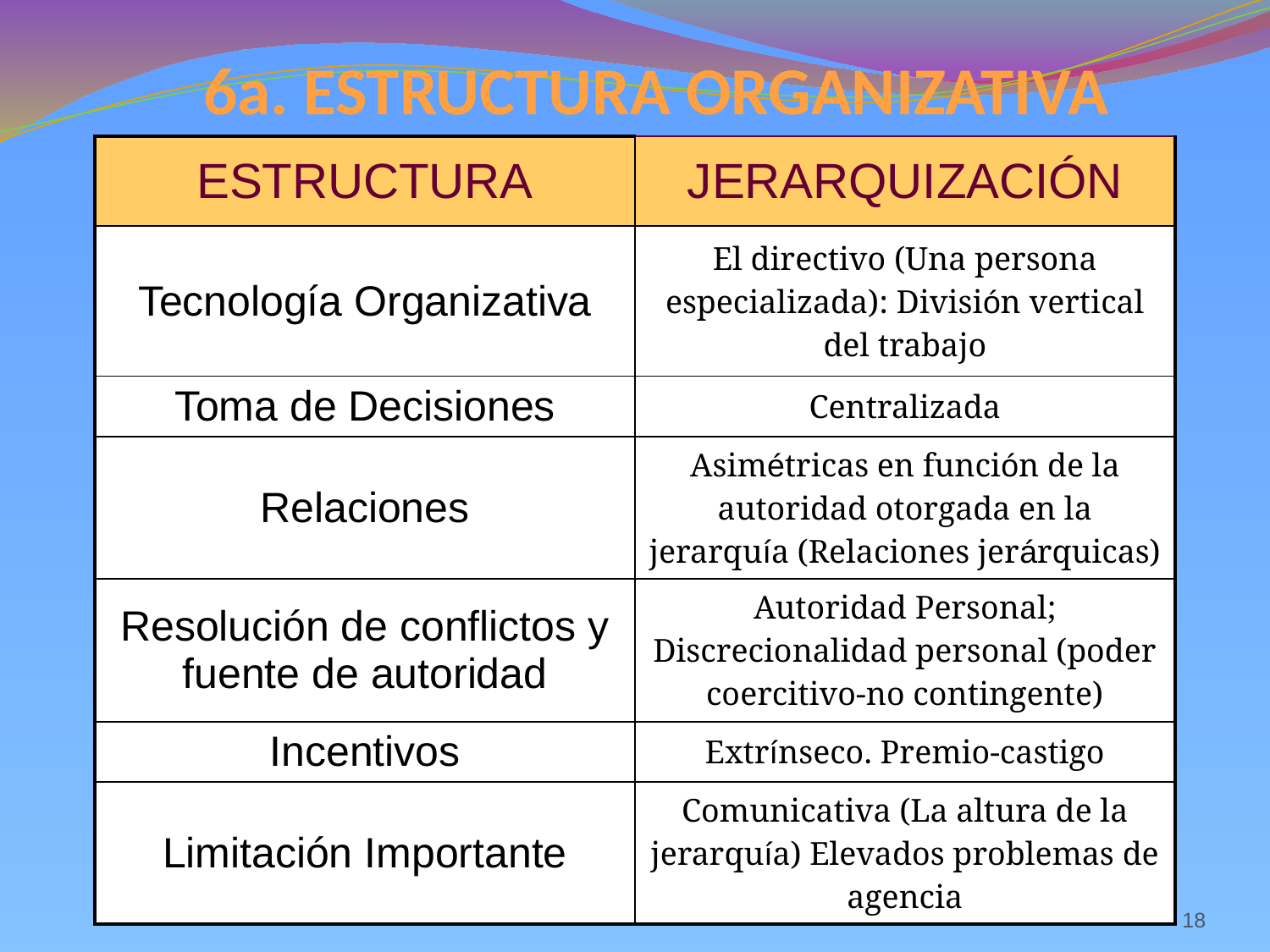

6a. ESTRUCTURA ORGANIZATIVA
| ESTRUCTURA | JERARQUIZACIÓN |
| --- | --- |
| Tecnología Organizativa | El directivo (Una persona especializada): División vertical del trabajo |
| Toma de Decisiones | Centralizada |
| Relaciones | Asimétricas en función de la autoridad otorgada en la jerarquía (Relaciones jerárquicas) |
| Resolución de conflictos y fuente de autoridad | Autoridad Personal; Discrecionalidad personal (poder coercitivo-no contingente) |
| Incentivos | Extrínseco. Premio-castigo |
| Limitación Importante | Comunicativa (La altura de la jerarquía) Elevados problemas de agencia |
18